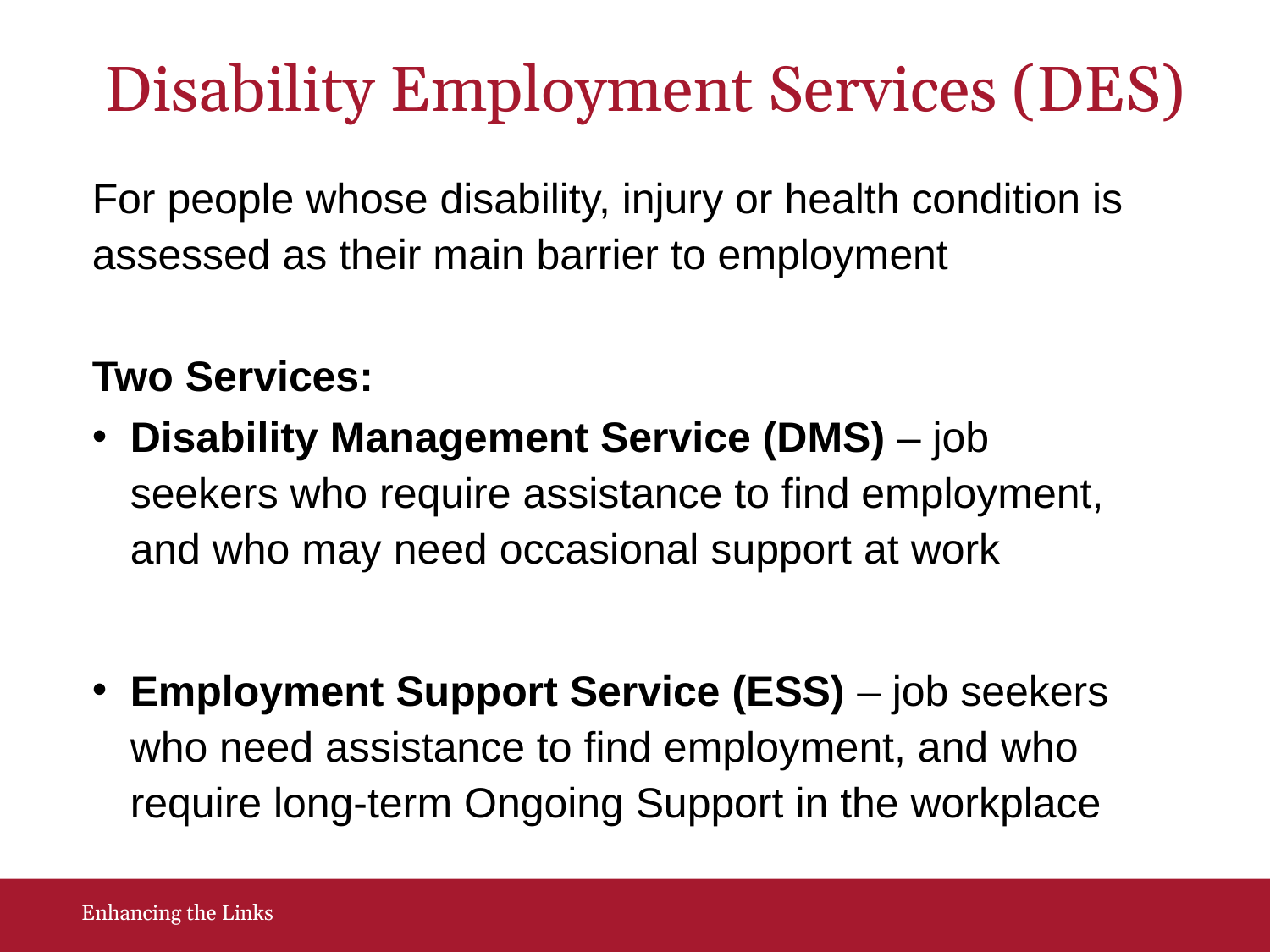

# Disability Employment Services (DES)
For people whose disability, injury or health condition is assessed as their main barrier to employment

Two Services:
Disability Management Service (DMS) – job seekers who require assistance to find employment, and who may need occasional support at work

Employment Support Service (ESS) – job seekers who need assistance to find employment, and who require long-term Ongoing Support in the workplace

Enhancing the Links